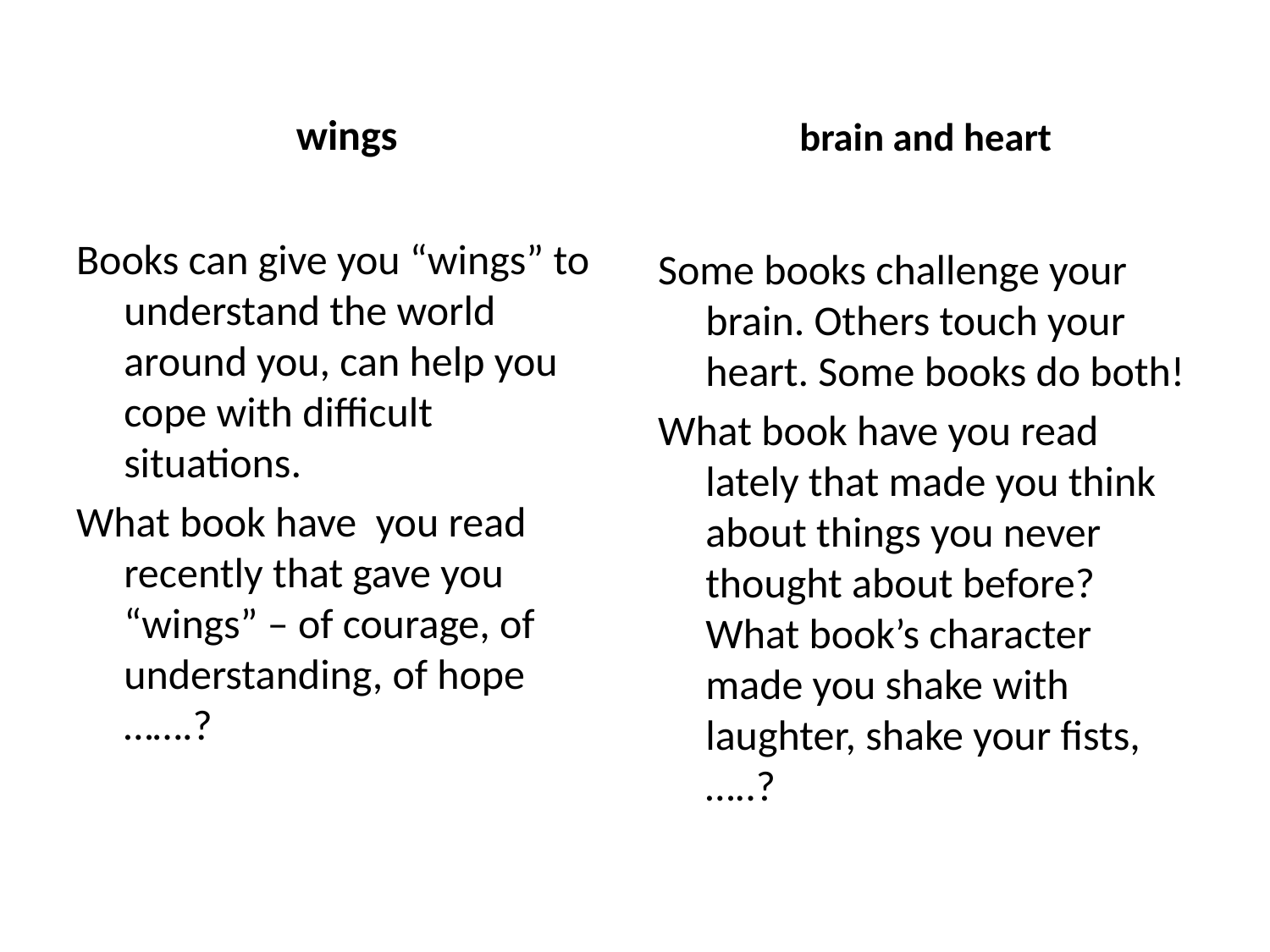

#
                      wings
brain and heart
Books can give you “wings” to understand the world around you, can help you cope with difficult situations.
What book have  you read recently that gave you “wings” – of courage, of understanding, of hope …….?
Some books challenge your brain. Others touch your heart. Some books do both!
What book have you read lately that made you think about things you never thought about before? What book’s character made you shake with laughter, shake your fists,…..?